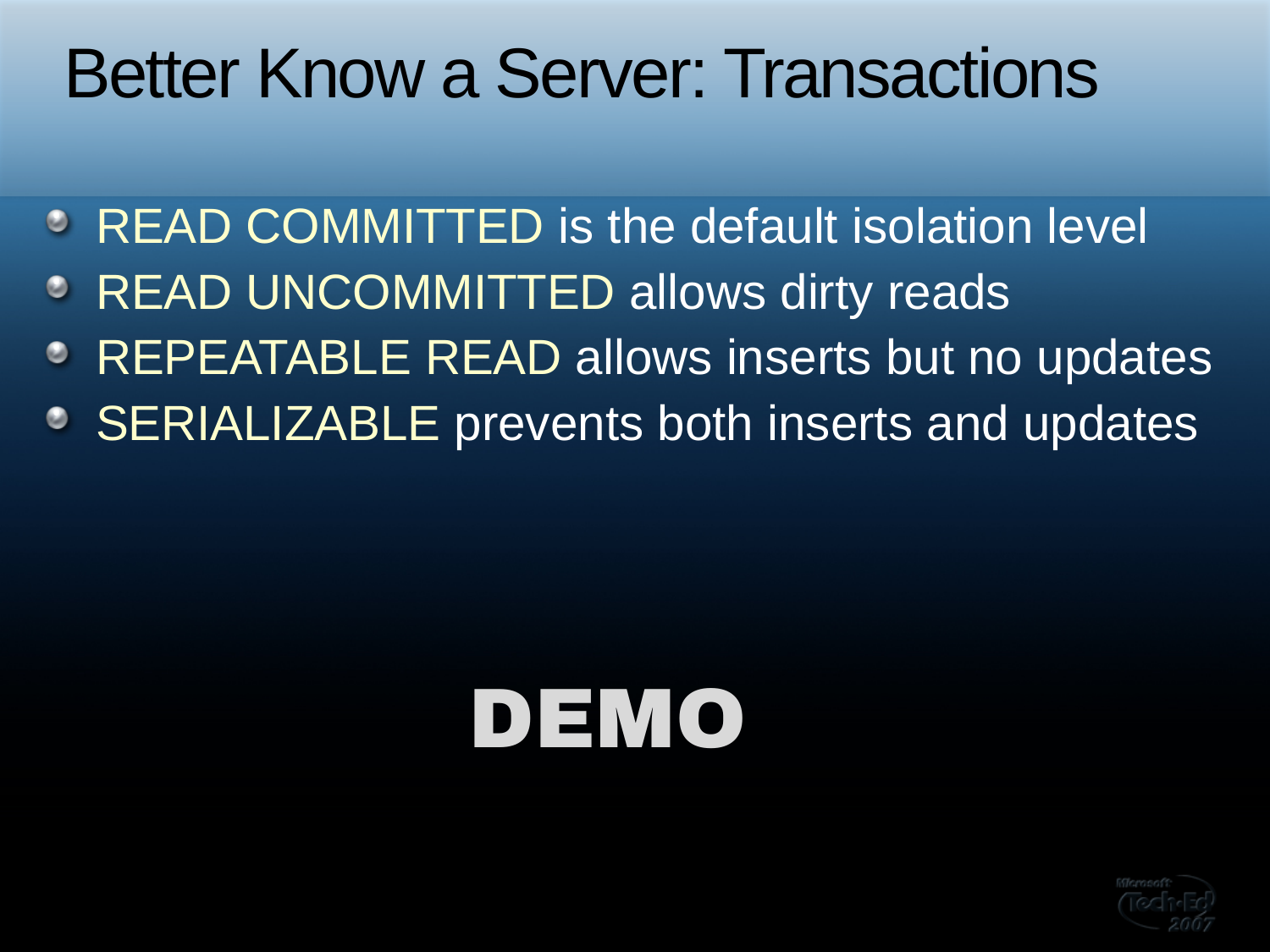

# Better Know a Server: Transactions
READ COMMITTED is the default isolation level
READ UNCOMMITTED allows dirty reads
REPEATABLE READ allows inserts but no updates
SERIALIZABLE prevents both inserts and updates

demo